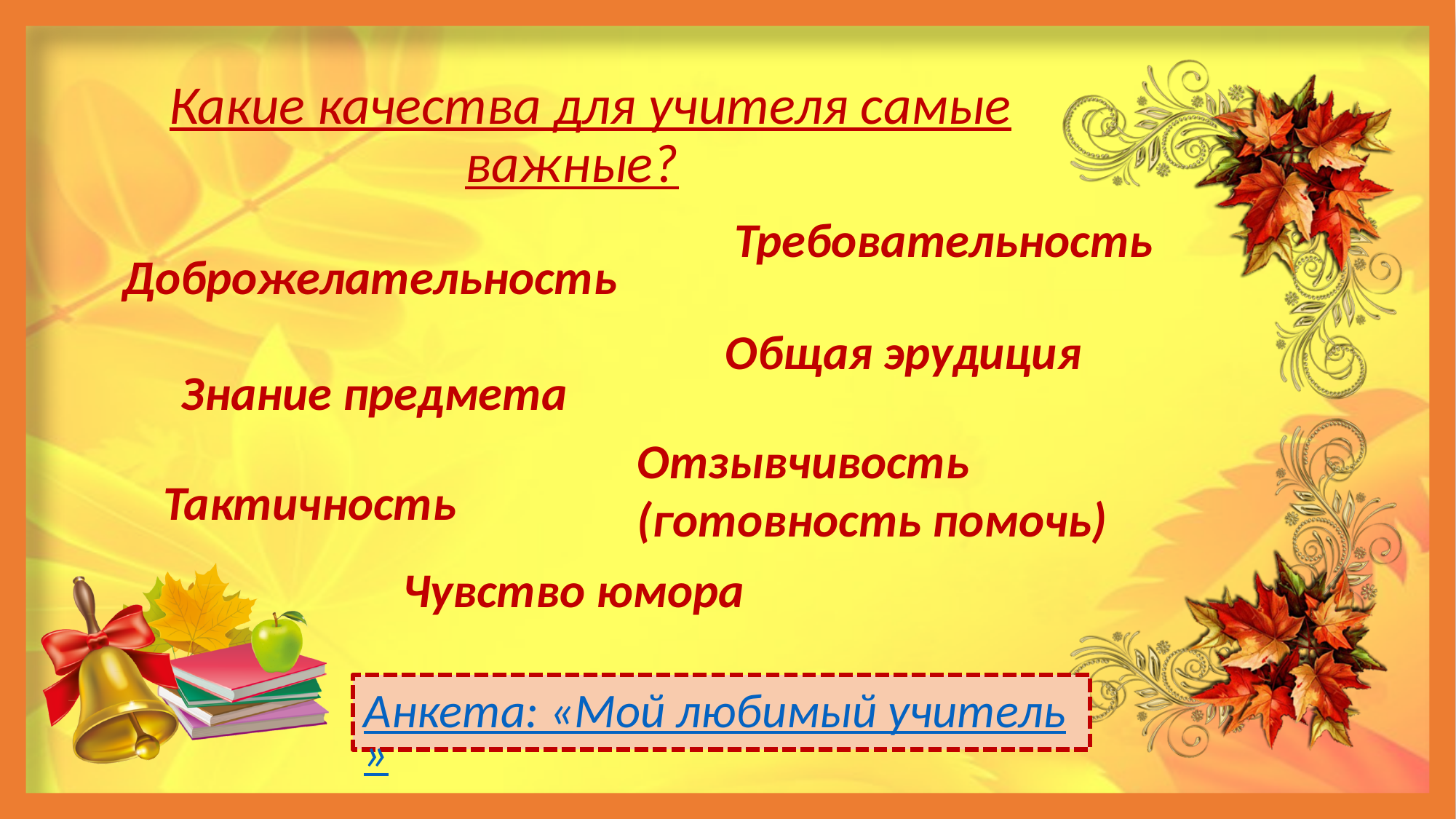

Какие качества для учителя самые важные?
Требовательность
Доброжелательность
Общая эрудиция
Знание предмета
Отзывчивость (готовность помочь)
Тактичность
Чувство юмора
# Анкета: «Мой любимый учитель»